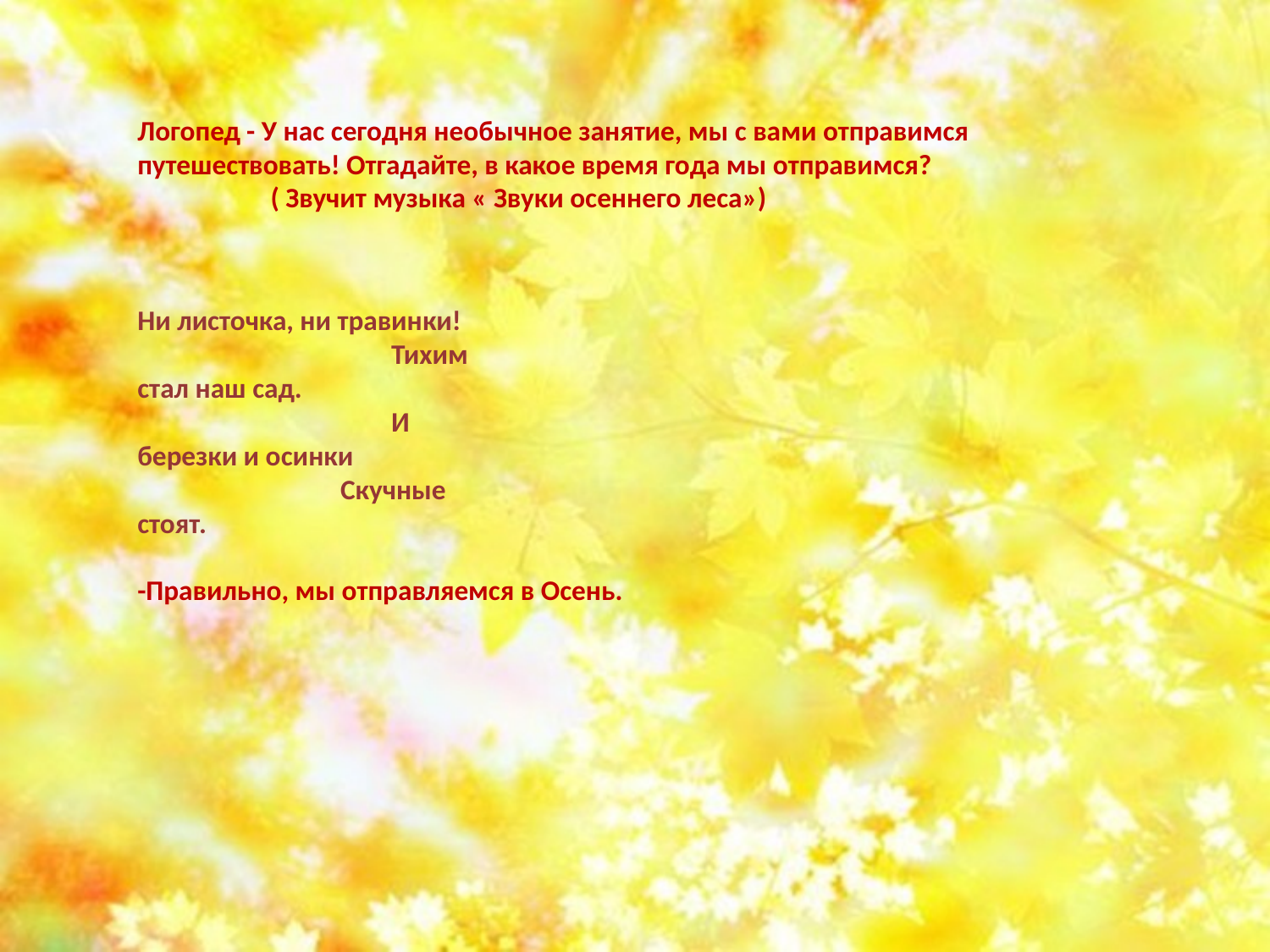

Логопед - У нас сегодня необычное занятие, мы с вами отправимся путешествовать! Отгадайте, в какое время года мы отправимся?                                       ( Звучит музыка « Звуки осеннего леса»)
Ни листочка, ни травинки!                                             Тихим стал наш сад.                                                                      И березки и осинки                                                      Скучные стоят.
-Правильно, мы отправляемся в Осень.